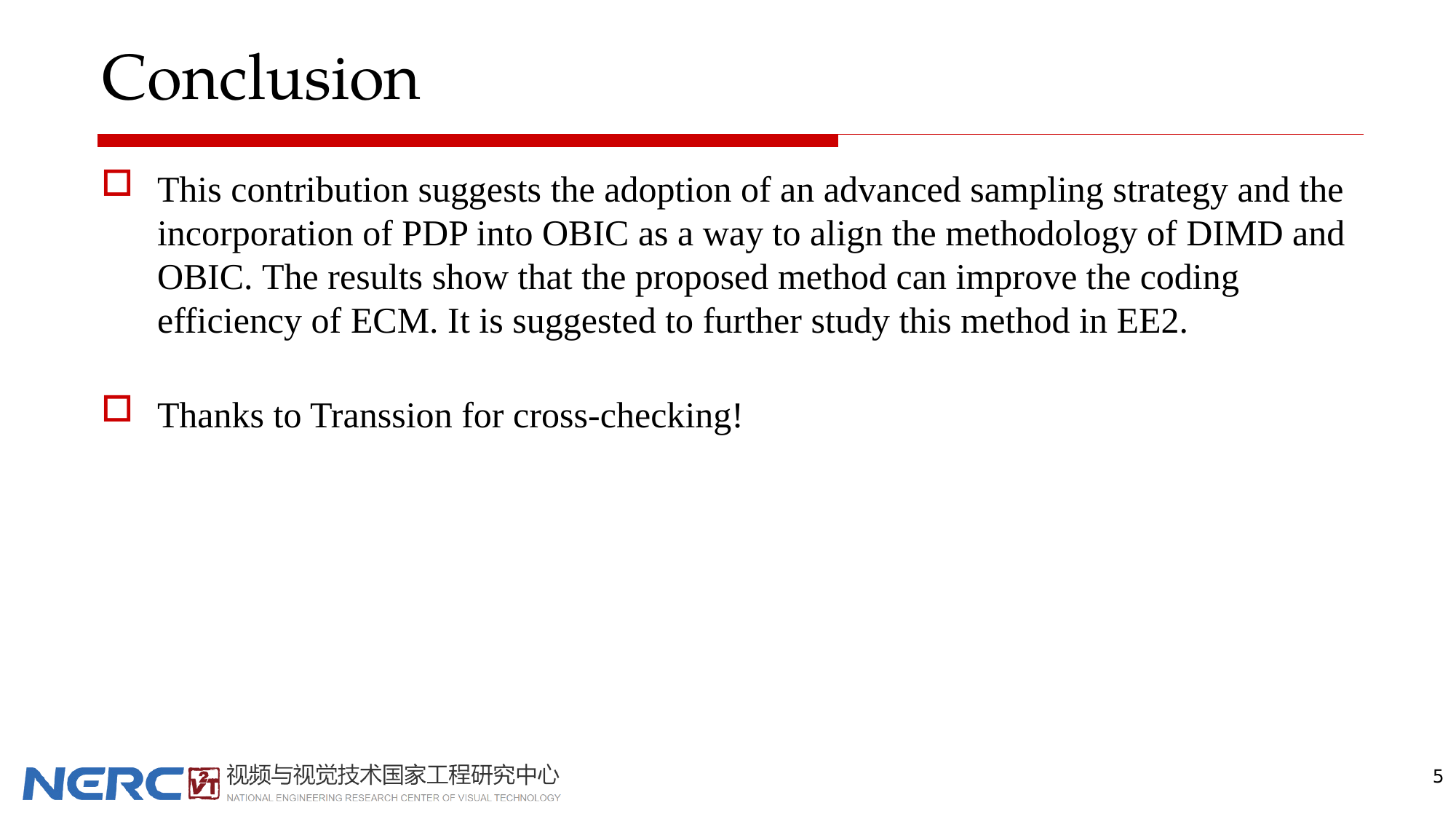

# Conclusion
This contribution suggests the adoption of an advanced sampling strategy and the incorporation of PDP into OBIC as a way to align the methodology of DIMD and OBIC. The results show that the proposed method can improve the coding efficiency of ECM. It is suggested to further study this method in EE2.

Thanks to Transsion for cross-checking!
5